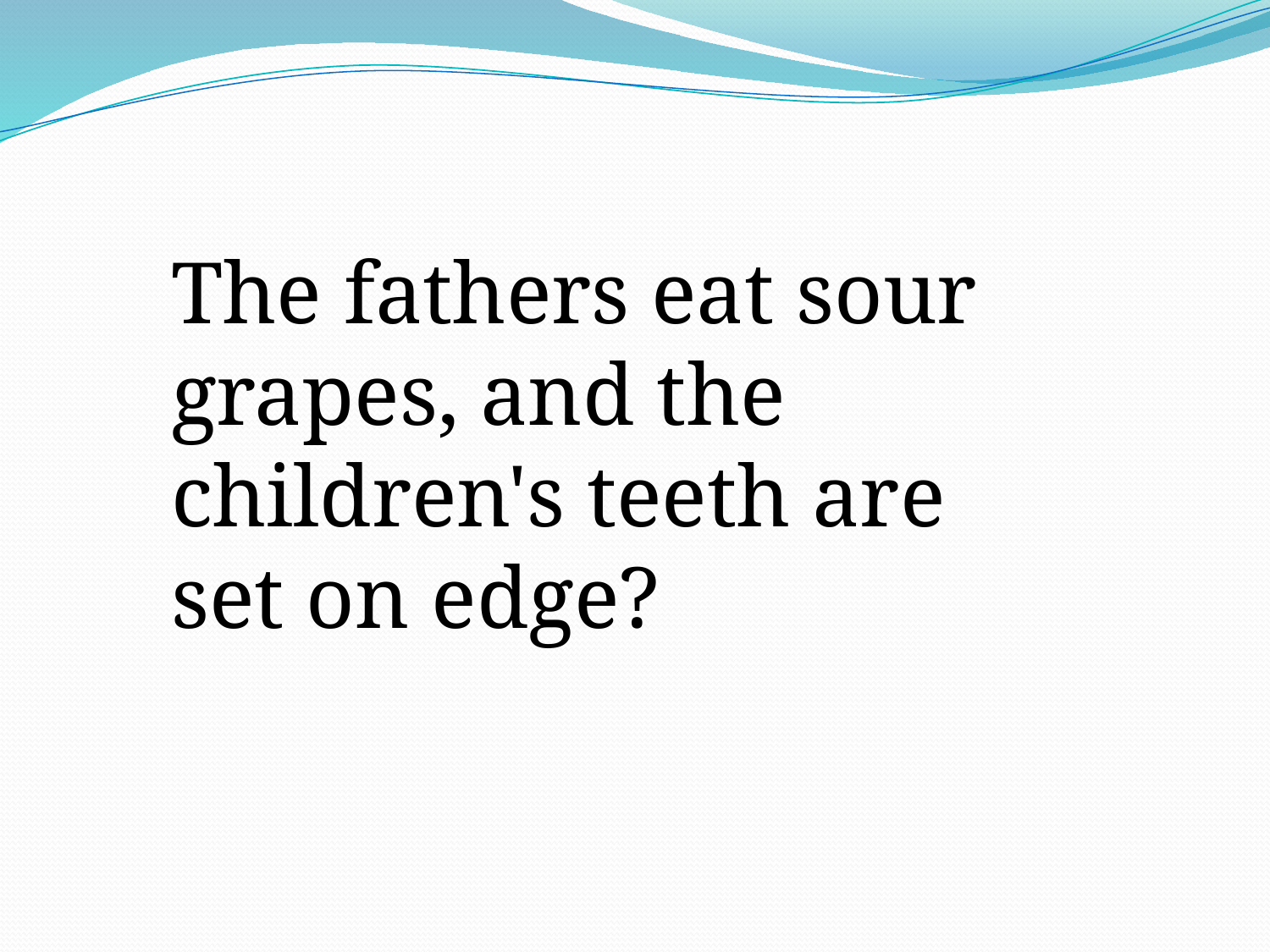

The fathers eat sour grapes, and the children's teeth are set on edge?